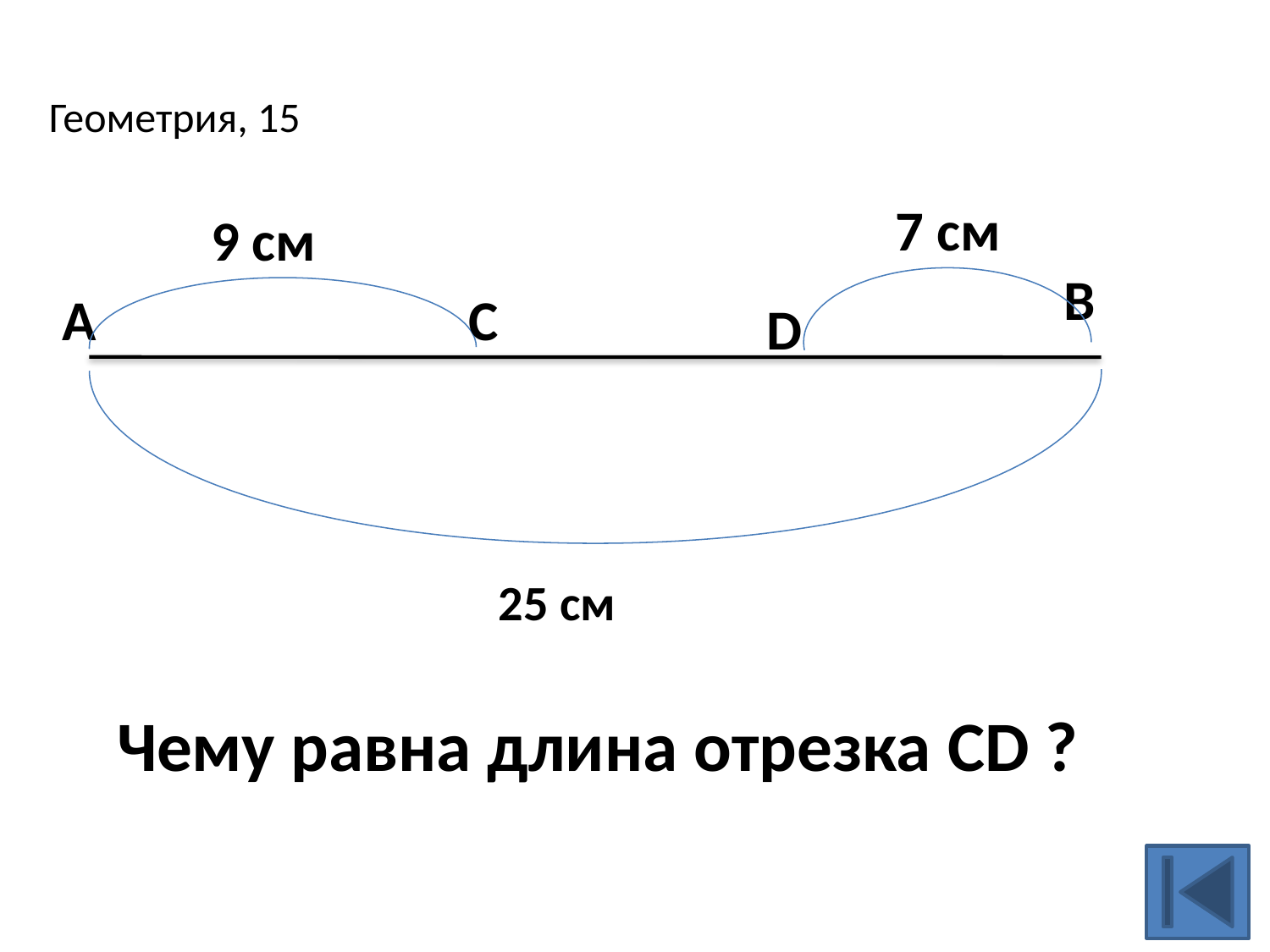

Геометрия, 15
7 см

9 см
В

А

С
D
25 см
Чему равна длина отрезка CD ?